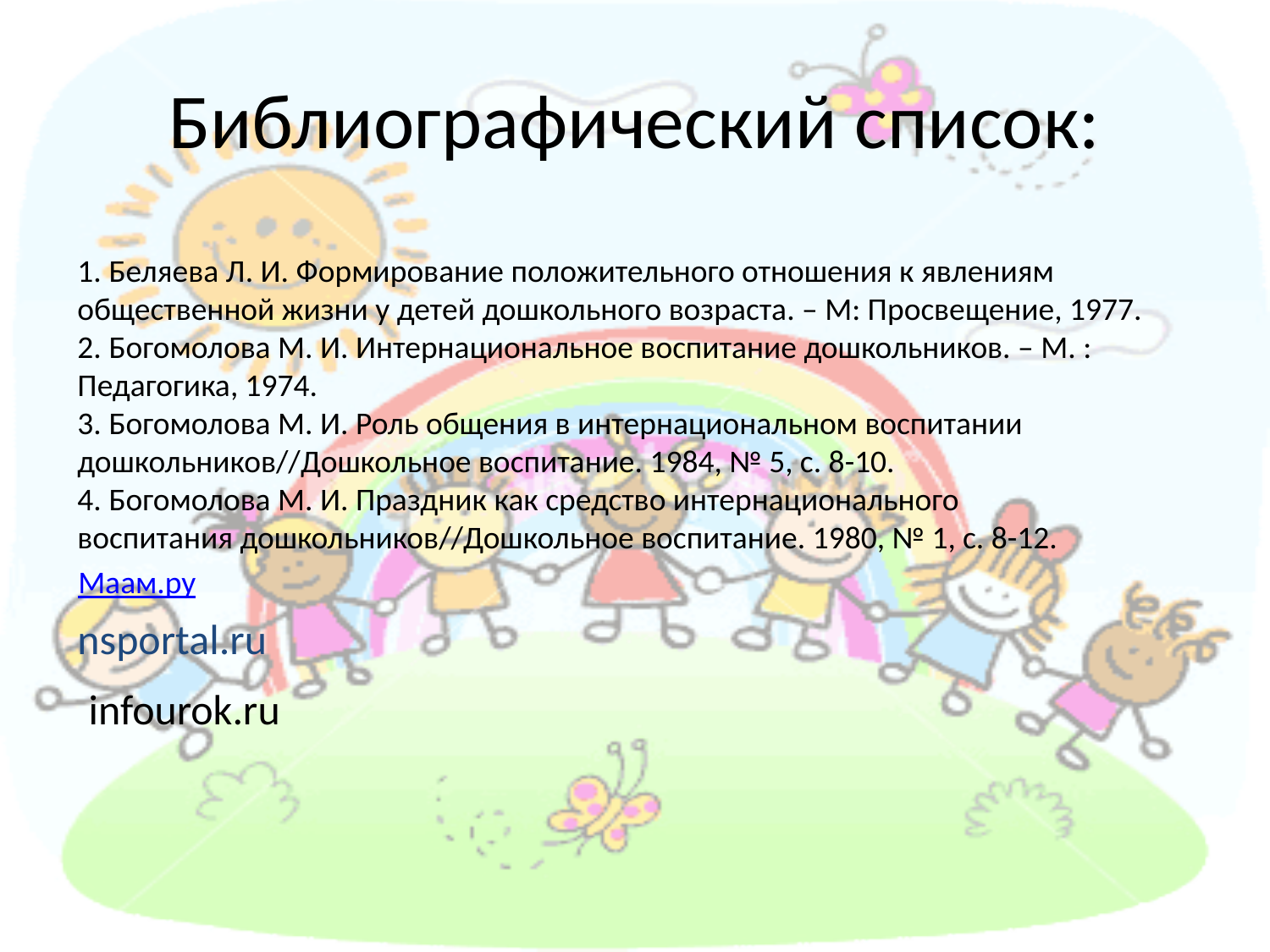

# Библиографический список:
1. Беляева Л. И. Формирование положительного отношения к явлениям общественной жизни у детей дошкольного возраста. – М: Просвещение, 1977.
2. Богомолова М. И. Интернациональное воспитание дошкольников. – М. : Педагогика, 1974.
3. Богомолова М. И. Роль общения в интернациональном воспитании дошкольников//Дошкольное воспитание. 1984, № 5, с. 8-10.
4. Богомолова М. И. Праздник как средство интернационального 
воспитания дошкольников//Дошкольное воспитание. 1980, № 1, с. 8-12.

Маам.ру
nsportal.ru
infourok.ru